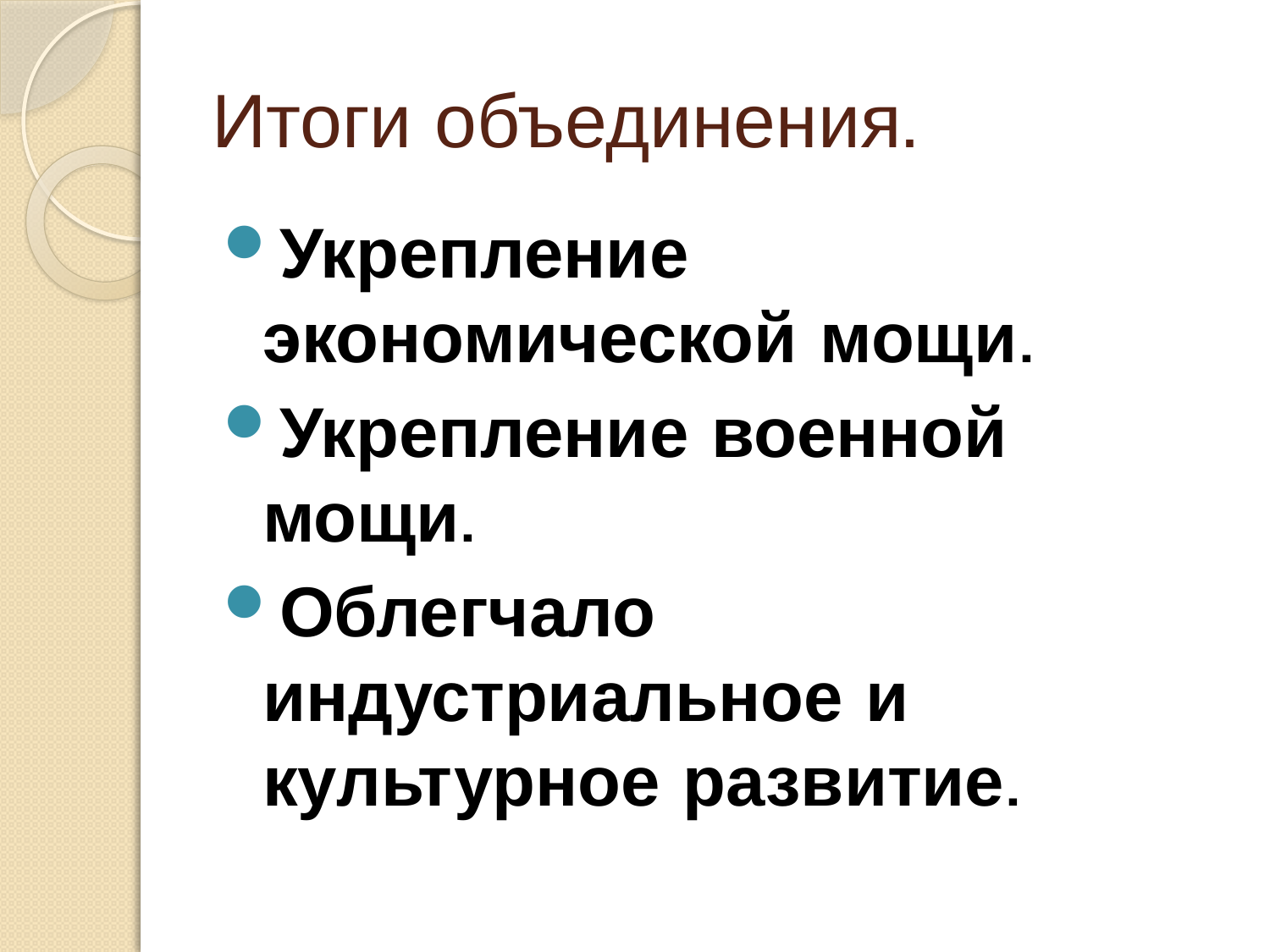

# Итоги объединения.
Укрепление экономической мощи.
Укрепление военной мощи.
Облегчало индустриальное и культурное развитие.